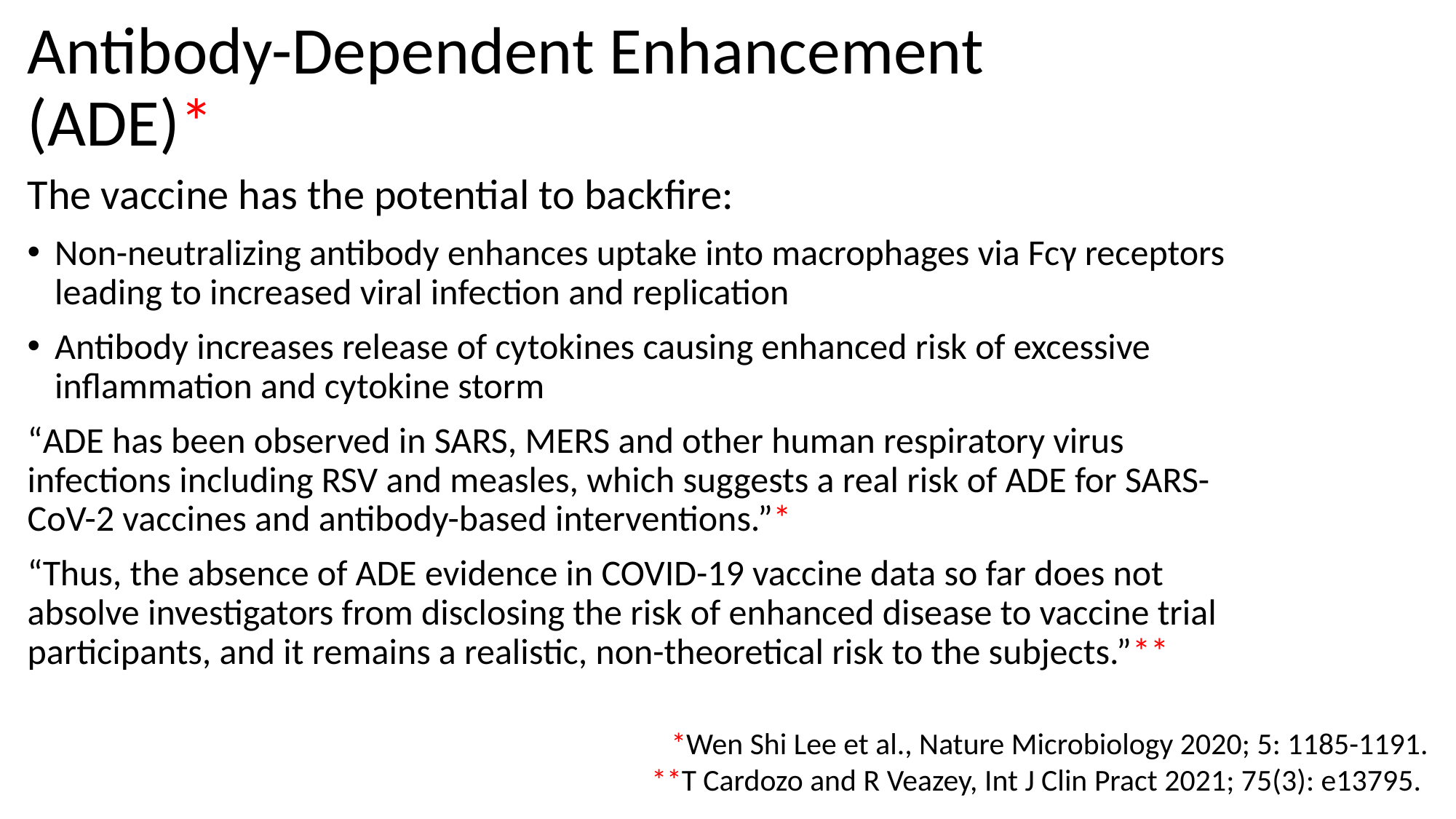

# Antibody-Dependent Enhancement (ADE)*
The vaccine has the potential to backfire:
Non-neutralizing antibody enhances uptake into macrophages via Fcγ receptors leading to increased viral infection and replication
Antibody increases release of cytokines causing enhanced risk of excessive inflammation and cytokine storm
“ADE has been observed in SARS, MERS and other human respiratory virus infections including RSV and measles, which suggests a real risk of ADE for SARS-CoV-2 vaccines and antibody-based interventions.”*
“Thus, the absence of ADE evidence in COVID-19 vaccine data so far does not absolve investigators from disclosing the risk of enhanced disease to vaccine trial participants, and it remains a realistic, non-theoretical risk to the subjects.”**
*Wen Shi Lee et al., Nature Microbiology 2020; 5: 1185-1191.
**T Cardozo and R Veazey, Int J Clin Pract 2021; 75(3): e13795.